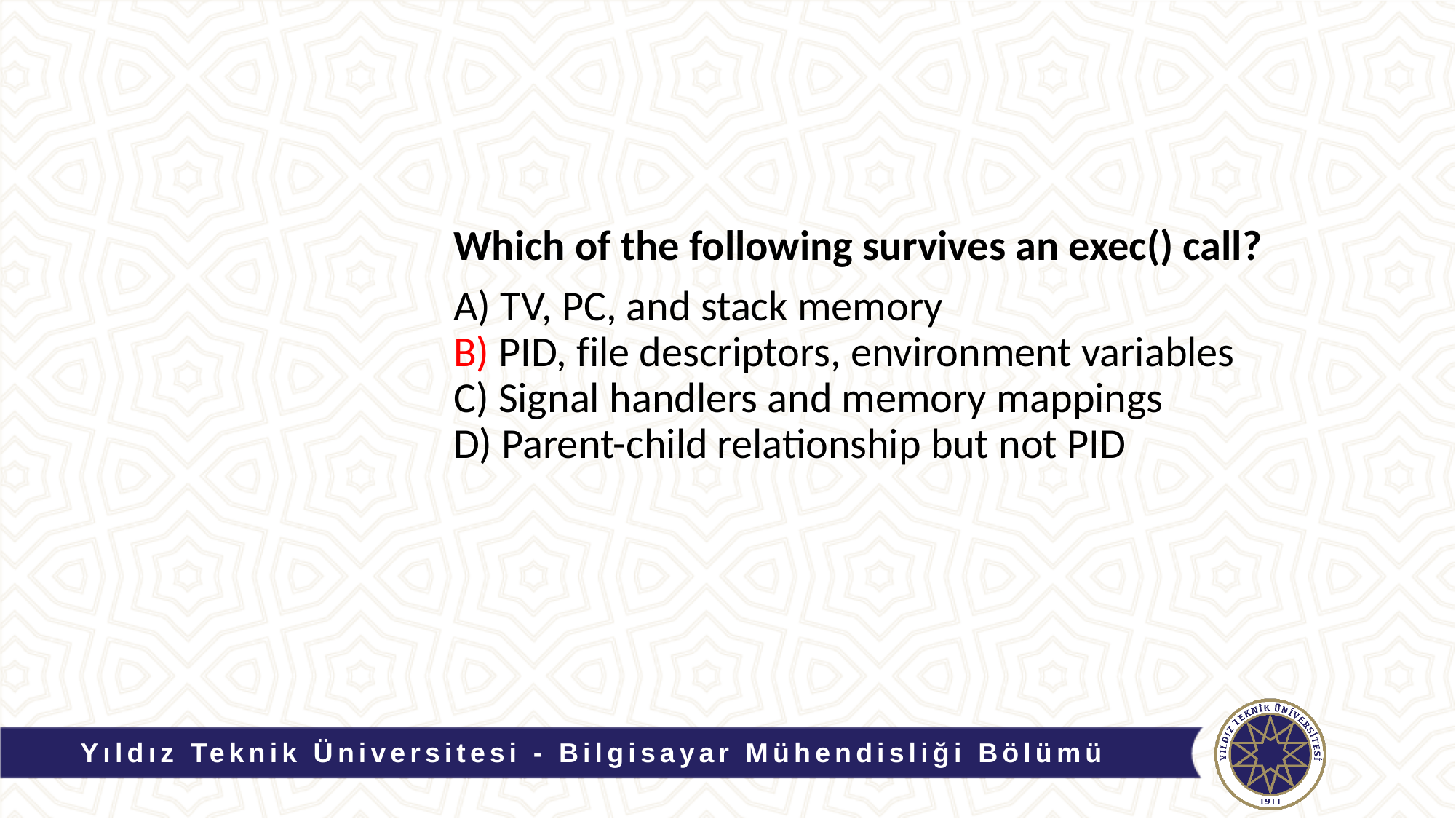

Which of the following survives an exec() call?
A) TV, PC, and stack memory
B) PID, file descriptors, environment variables
C) Signal handlers and memory mappings
D) Parent-child relationship but not PID
Yıldız Teknik Üniversitesi - Bilgisayar Mühendisliği Bölümü